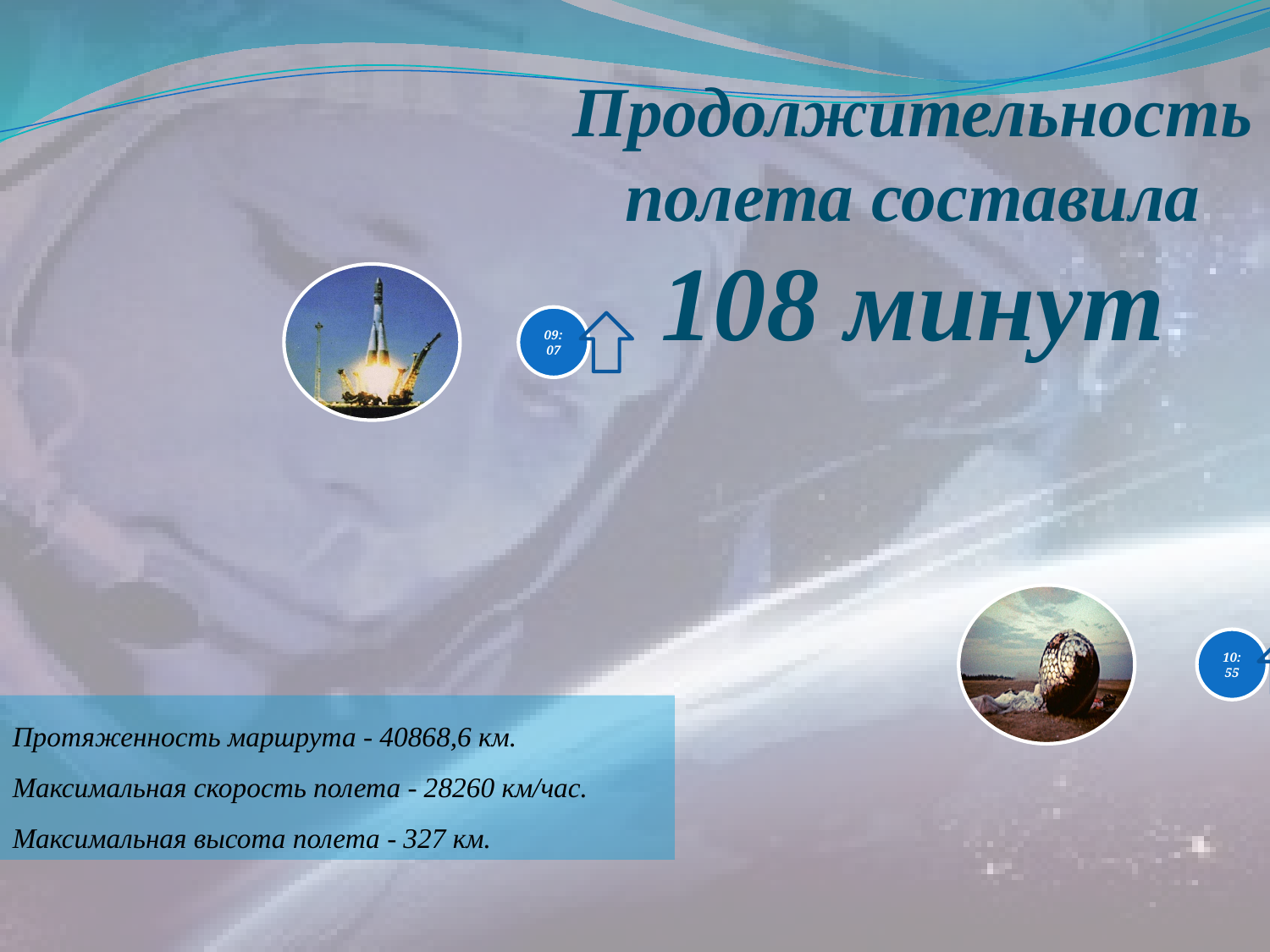

09:07
Продолжительность полета составила
108 минут
10:55
Протяженность маршрута - 40868,6 км.
Максимальная скорость полета - 28260 км/час.
Максимальная высота полета - 327 км.